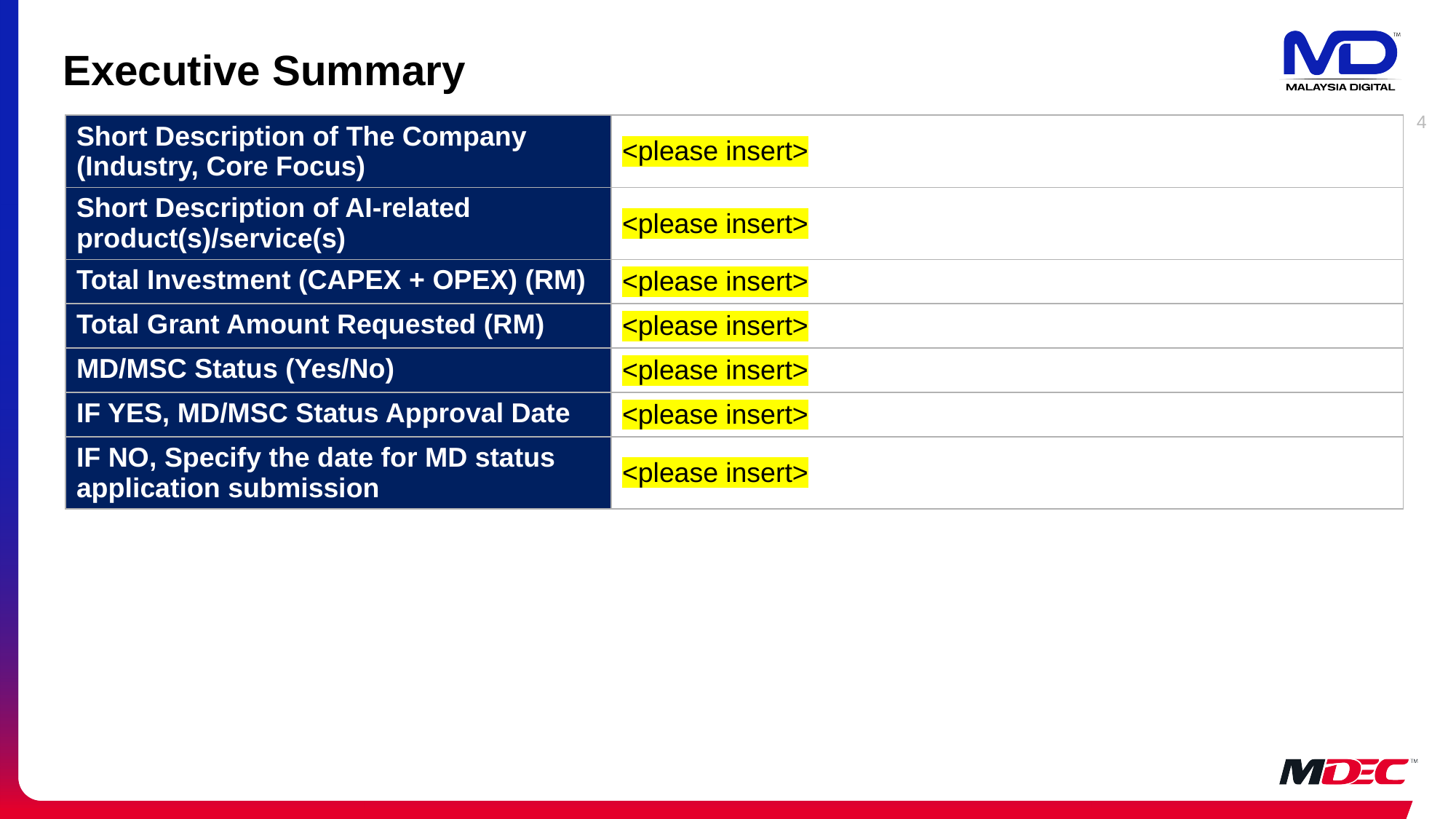

# Executive Summary
4
| Short Description of The Company (Industry, Core Focus) | <please insert> |
| --- | --- |
| Short Description of AI-related product(s)/service(s) | <please insert> |
| Total Investment (CAPEX + OPEX) (RM) | <please insert> |
| Total Grant Amount Requested (RM) | <please insert> |
| MD/MSC Status (Yes/No) | <please insert> |
| IF YES, MD/MSC Status Approval Date | <please insert> |
| IF NO, Specify the date for MD status application submission | <please insert> |